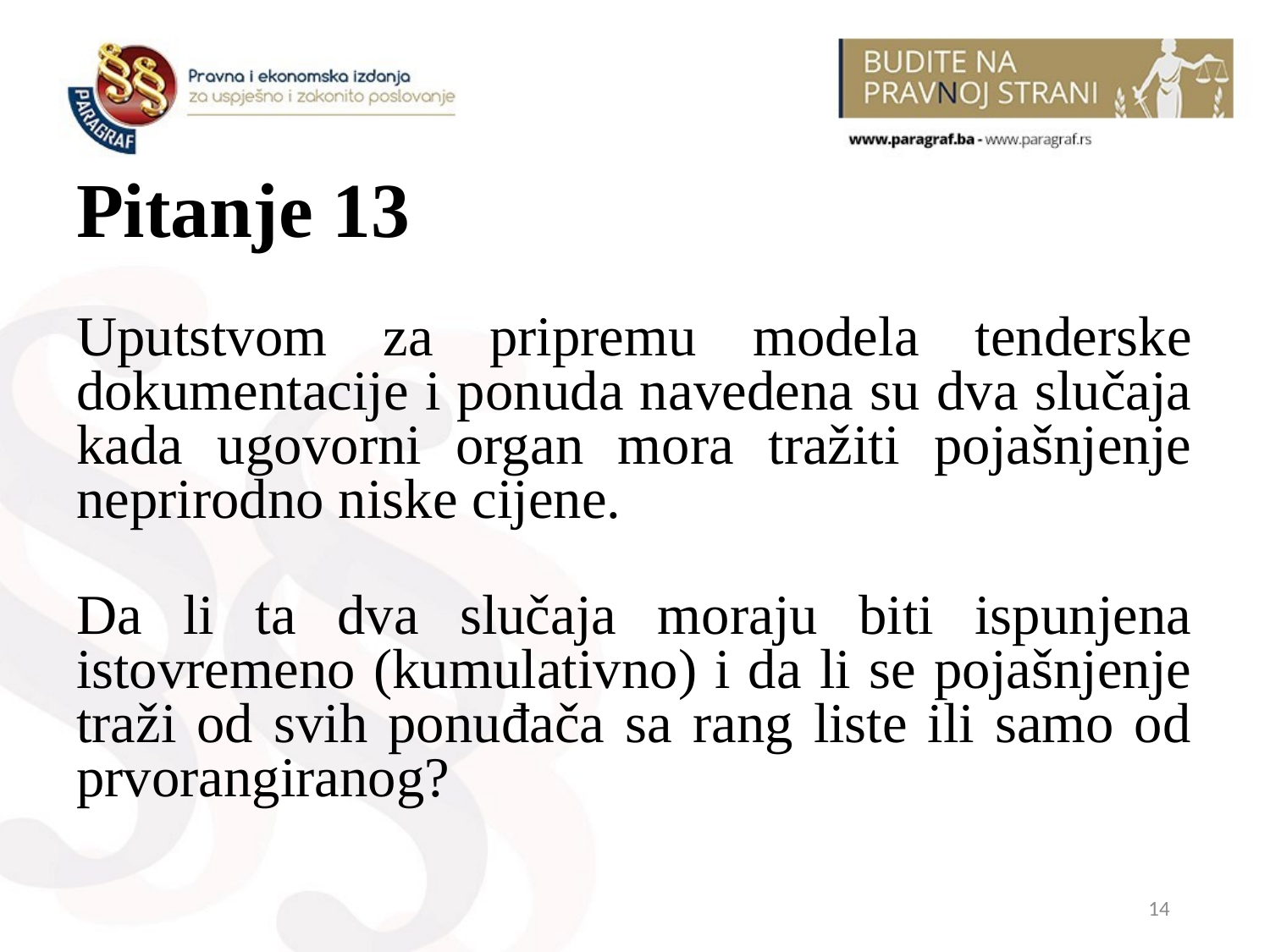

# Pitanje 13
Uputstvom za pripremu modela tenderske dokumentacije i ponuda navedena su dva slučaja kada ugovorni organ mora tražiti pojašnjenje neprirodno niske cijene.

Da li ta dva slučaja moraju biti ispunjena istovremeno (kumulativno) i da li se pojašnjenje traži od svih ponuđača sa rang liste ili samo od prvorangiranog?

14